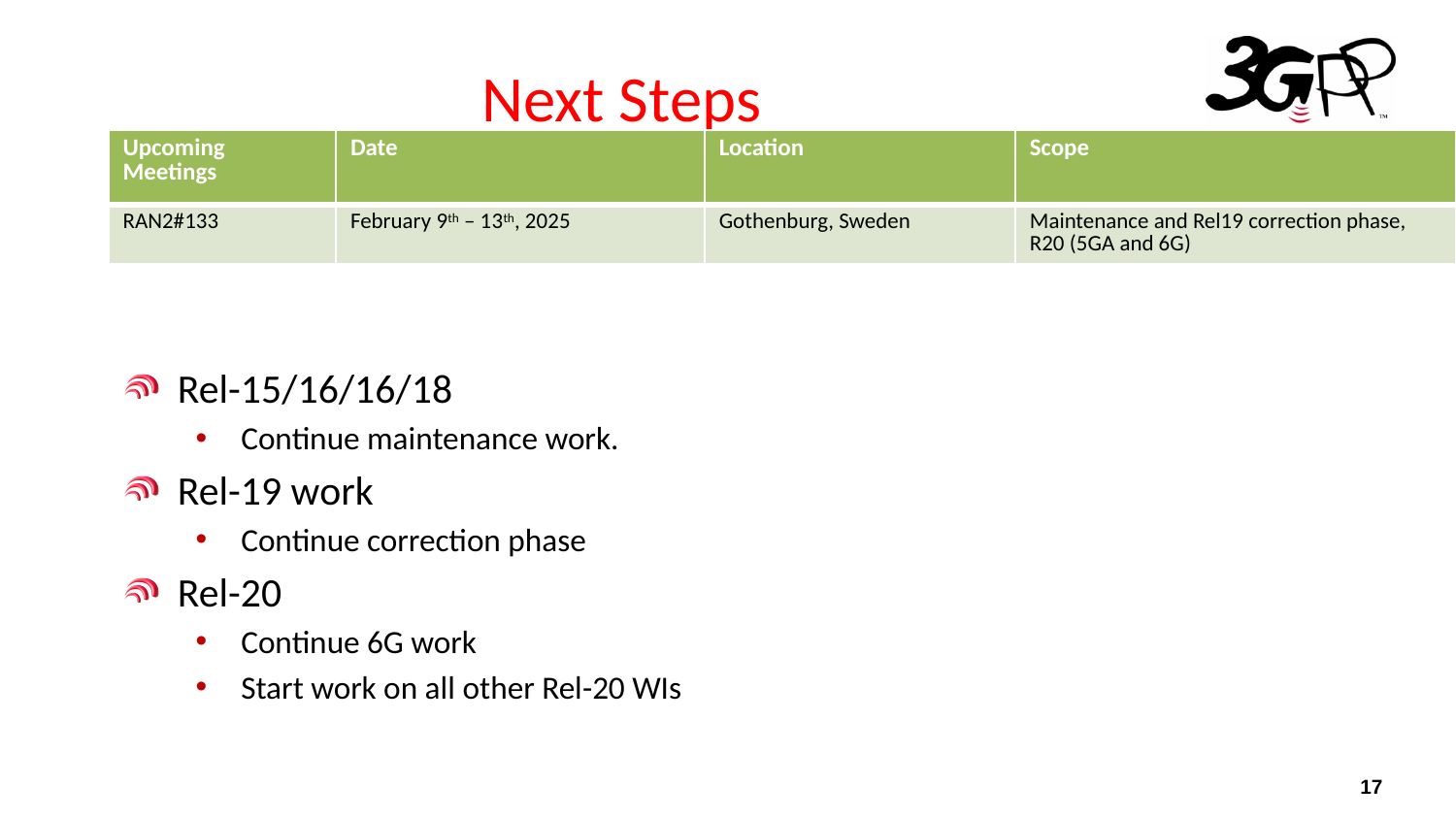

# Next Steps
| Upcoming Meetings | Date | Location | Scope |
| --- | --- | --- | --- |
| RAN2#133 | February 9th – 13th, 2025 | Gothenburg, Sweden | Maintenance and Rel19 correction phase, R20 (5GA and 6G) |
Rel-15/16/16/18
Continue maintenance work.
Rel-19 work
Continue correction phase
Rel-20
Continue 6G work
Start work on all other Rel-20 WIs